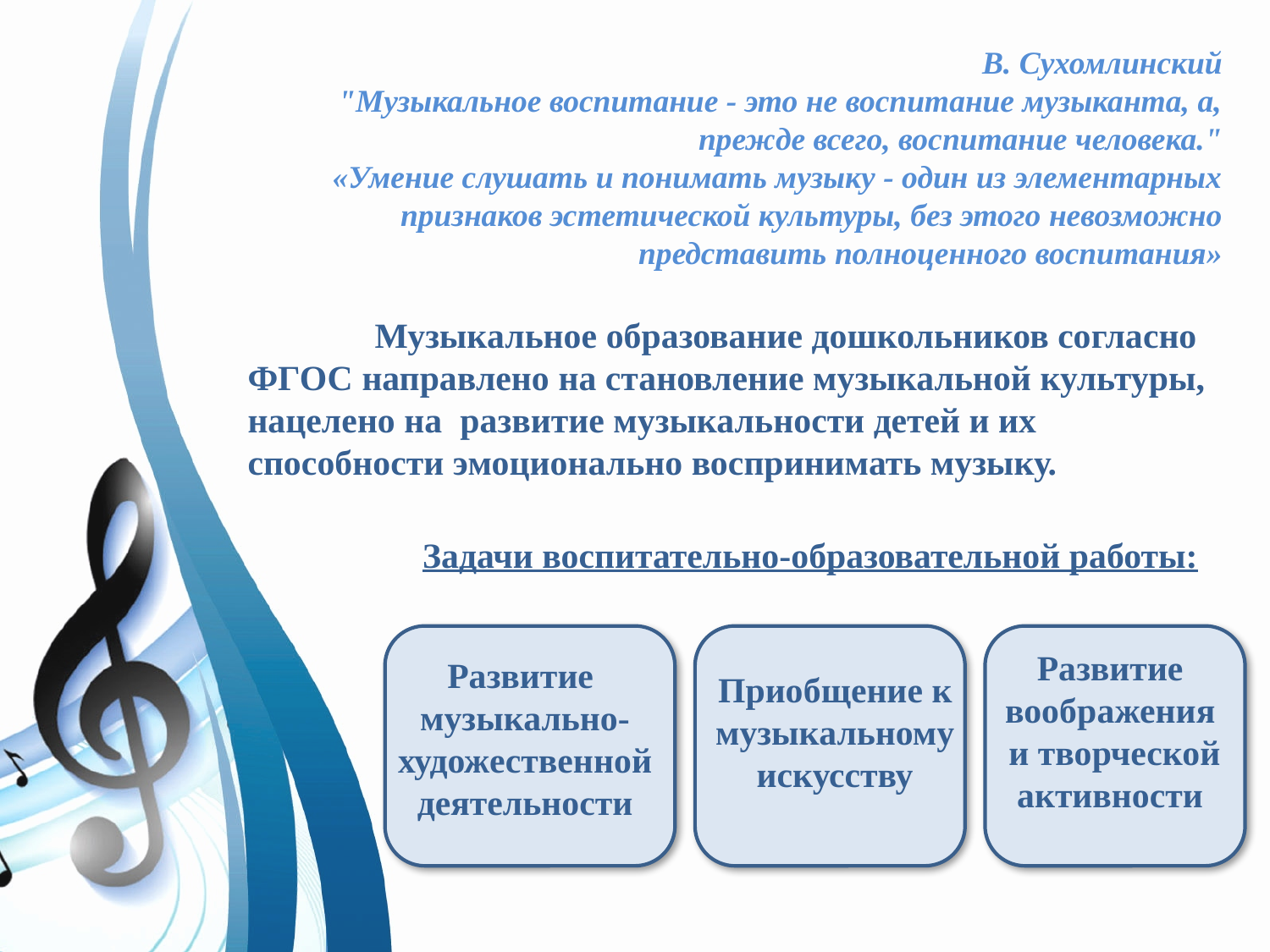

В. Сухомлинский
"Музыкальное воспитание - это не воспитание музыканта, а, прежде всего, воспитание человека."
«Умение слушать и понимать музыку - один из элементарных
признаков эстетической культуры, без этого невозможно
 представить полноценного воспитания»
	Музыкальное образование дошкольников согласно ФГОС направлено на становление музыкальной культуры, нацелено на  развитие музыкальности детей и их способности эмоционально воспринимать музыку.
Задачи воспитательно-образовательной работы:

Развитие воображения
 и творческой активности

Приобщение к музыкальному искусству

Развитие
музыкально-художественной деятельности